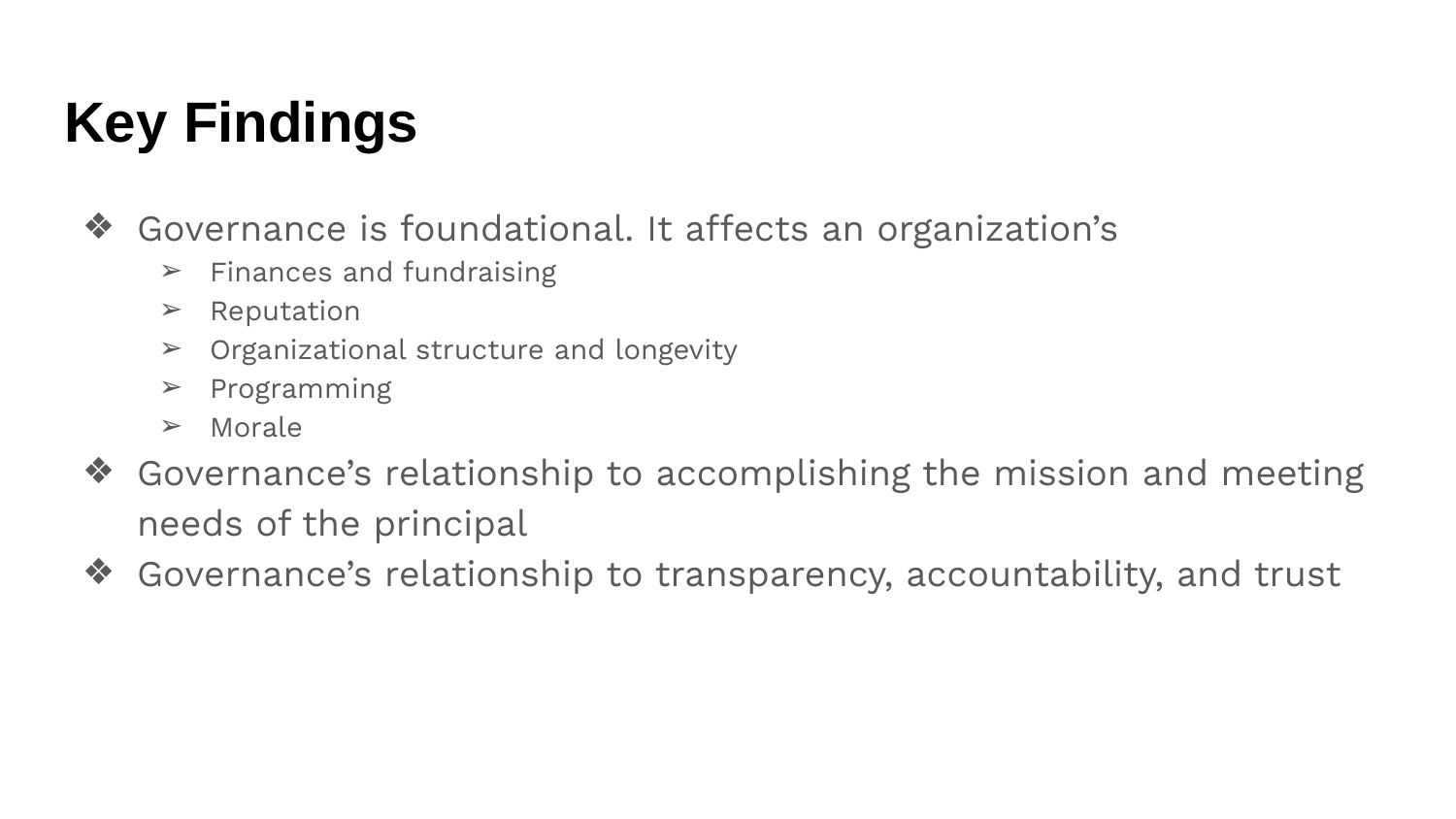

# Key Findings
Governance is foundational. It affects an organization’s
Finances and fundraising
Reputation
Organizational structure and longevity
Programming
Morale
Governance’s relationship to accomplishing the mission and meeting needs of the principal
Governance’s relationship to transparency, accountability, and trust